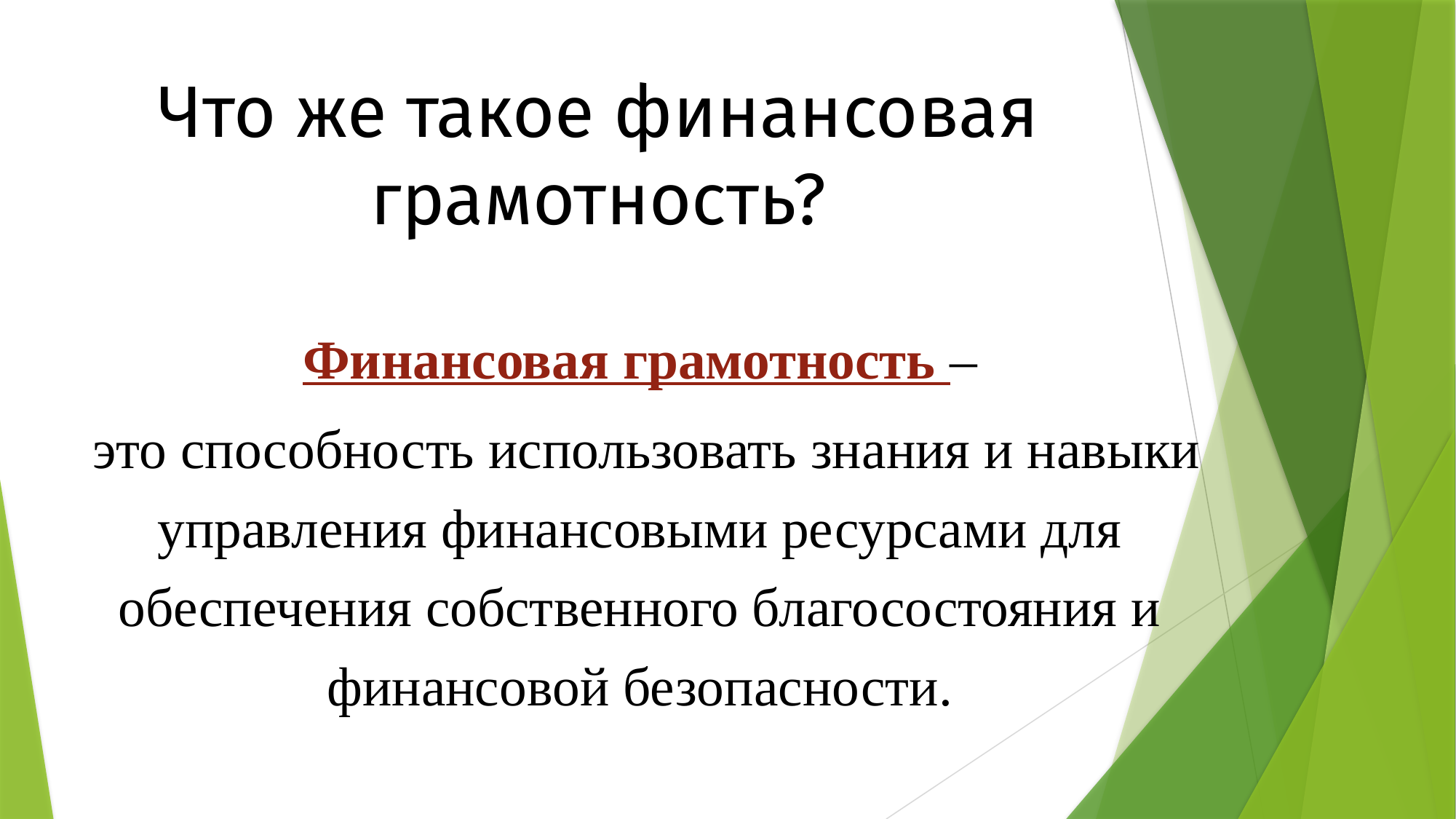

# Что же такое финансовая грамотность?
Финансовая грамотность –
 это способность использовать знания и навыки управления финансовыми ресурсами для обеспечения собственного благосостояния и финансовой безопасности.